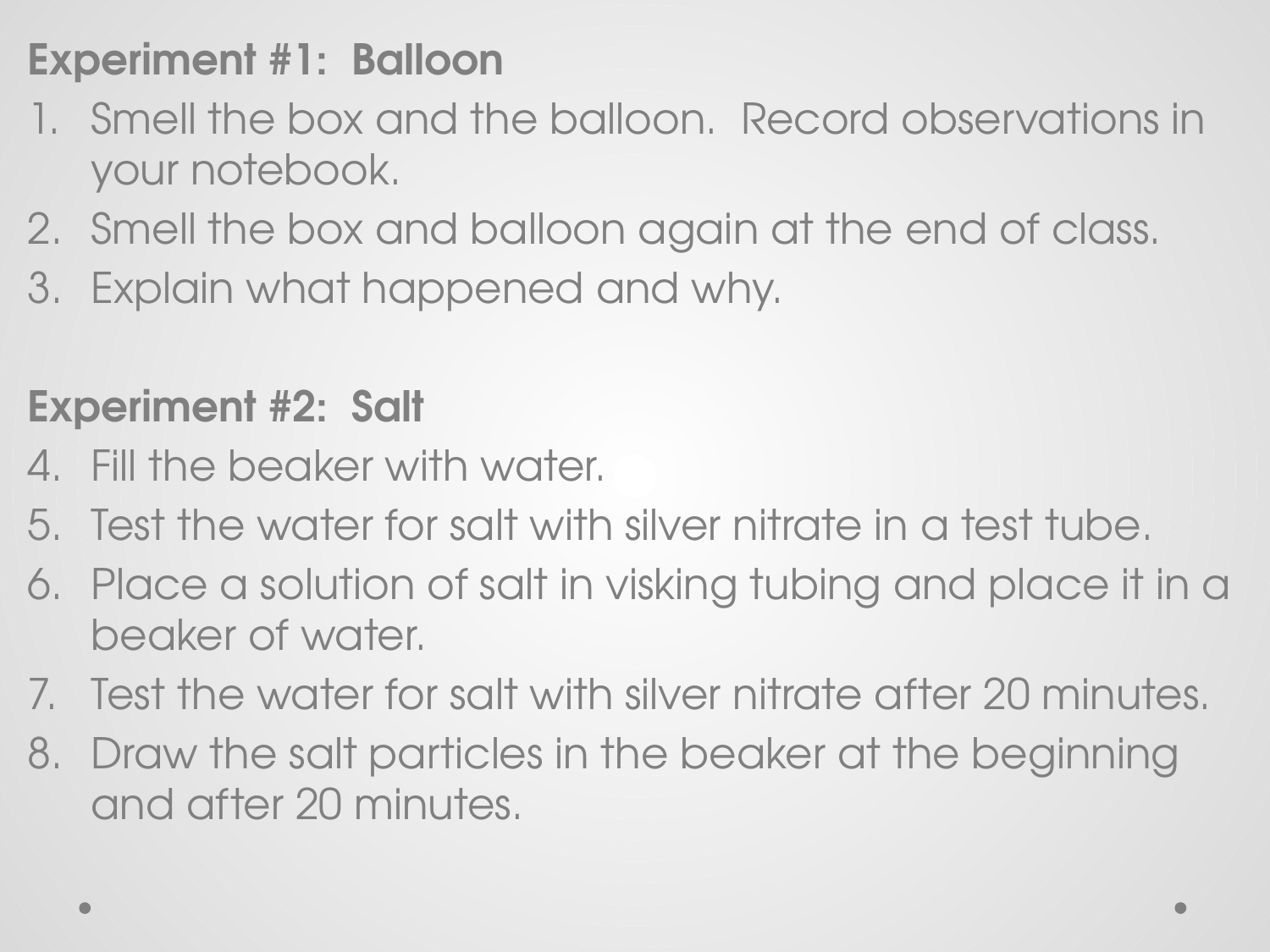

Experiment #1:  Balloon
Smell the box and the balloon.  Record observations in your notebook.
Smell the box and balloon again at the end of class.
Explain what happened and why.

Experiment #2:  Salt
Fill the beaker with water.
Test the water for salt with silver nitrate in a test tube.
Place a solution of salt in visking tubing and place it in a beaker of water.
Test the water for salt with silver nitrate after 20 minutes.
Draw the salt particles in the beaker at the beginning and after 20 minutes.